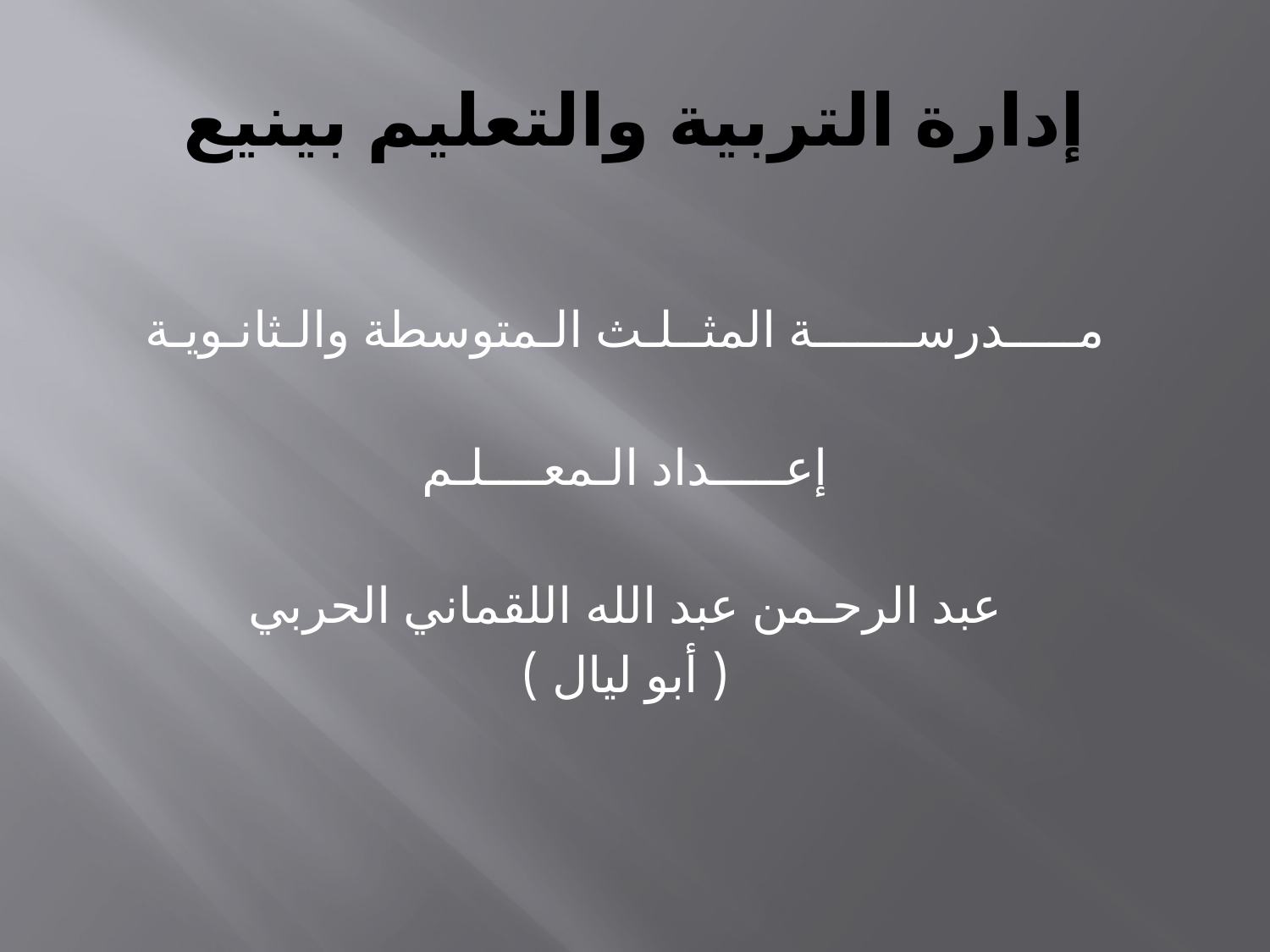

# إدارة التربية والتعليم بينيع

مـــــدرســـــــة المثــلـث الـمتوسطة والـثانـويـة

إعـــــداد الـمعــــلـم

عبد الرحـمن عبد الله اللقماني الحربي
( أبو ليال )